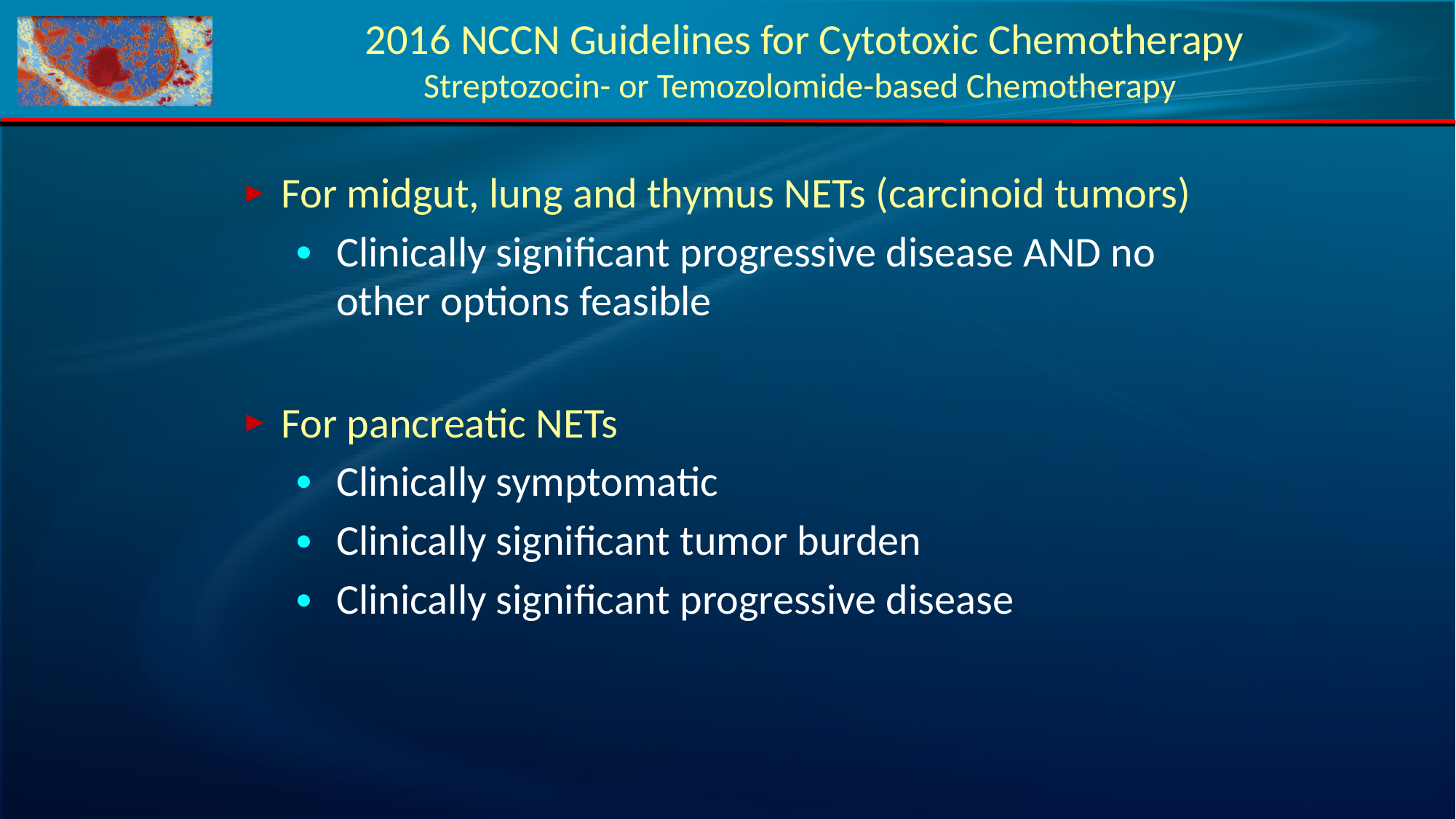

2016 NCCN Guidelines for Cytotoxic Chemotherapy
Streptozocin- or Temozolomide-based Chemotherapy
For midgut, lung and thymus NETs (carcinoid tumors)
Clinically significant progressive disease AND no other options feasible

For pancreatic NETs
Clinically symptomatic
Clinically significant tumor burden
Clinically significant progressive disease